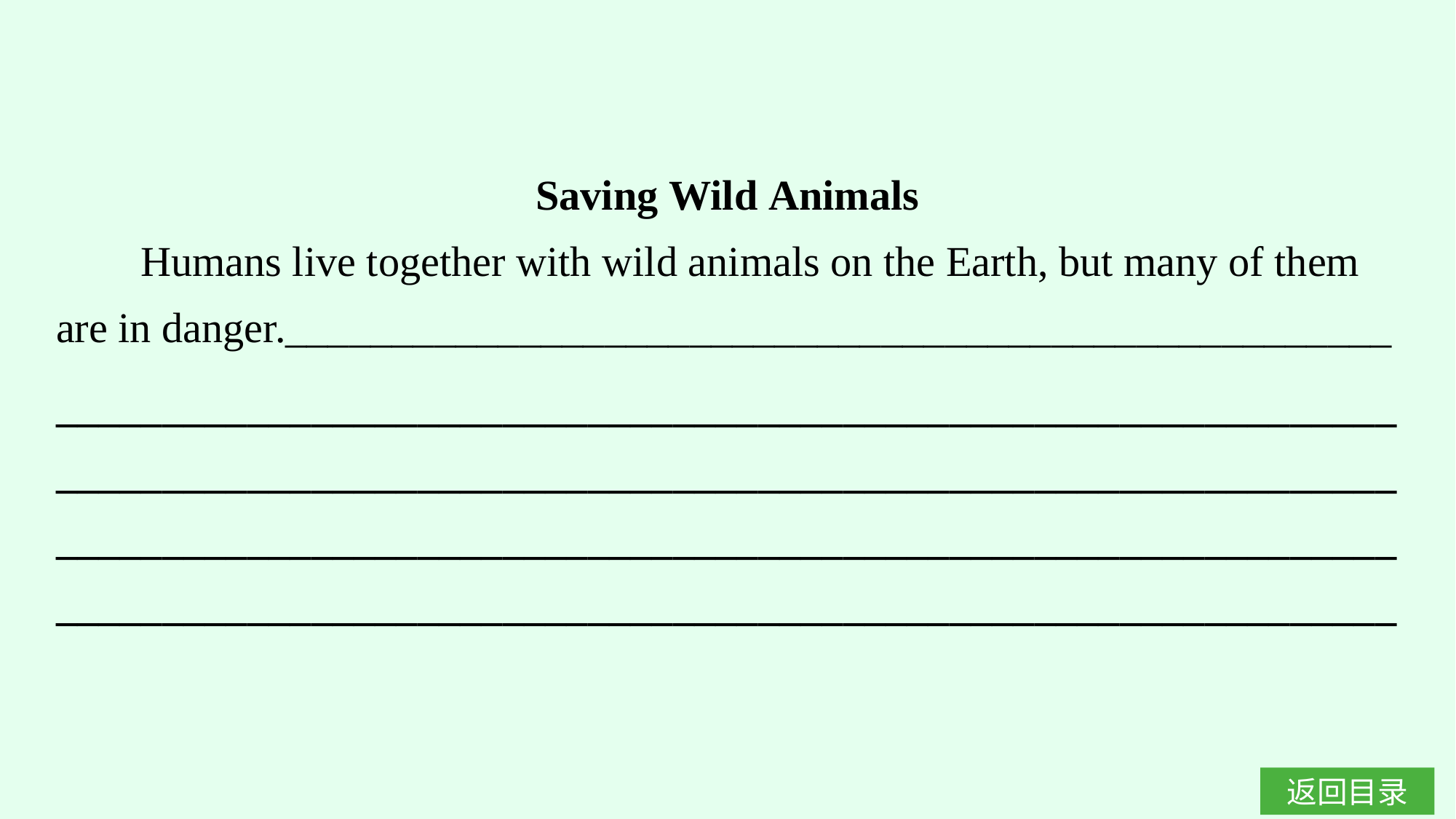

Saving Wild Animals
        Humans live together with wild animals on the Earth, but many of them are in danger.____________________________________________________
_______________________________________________________________
_______________________________________________________________
______________________________________________________________________________________________________________________________